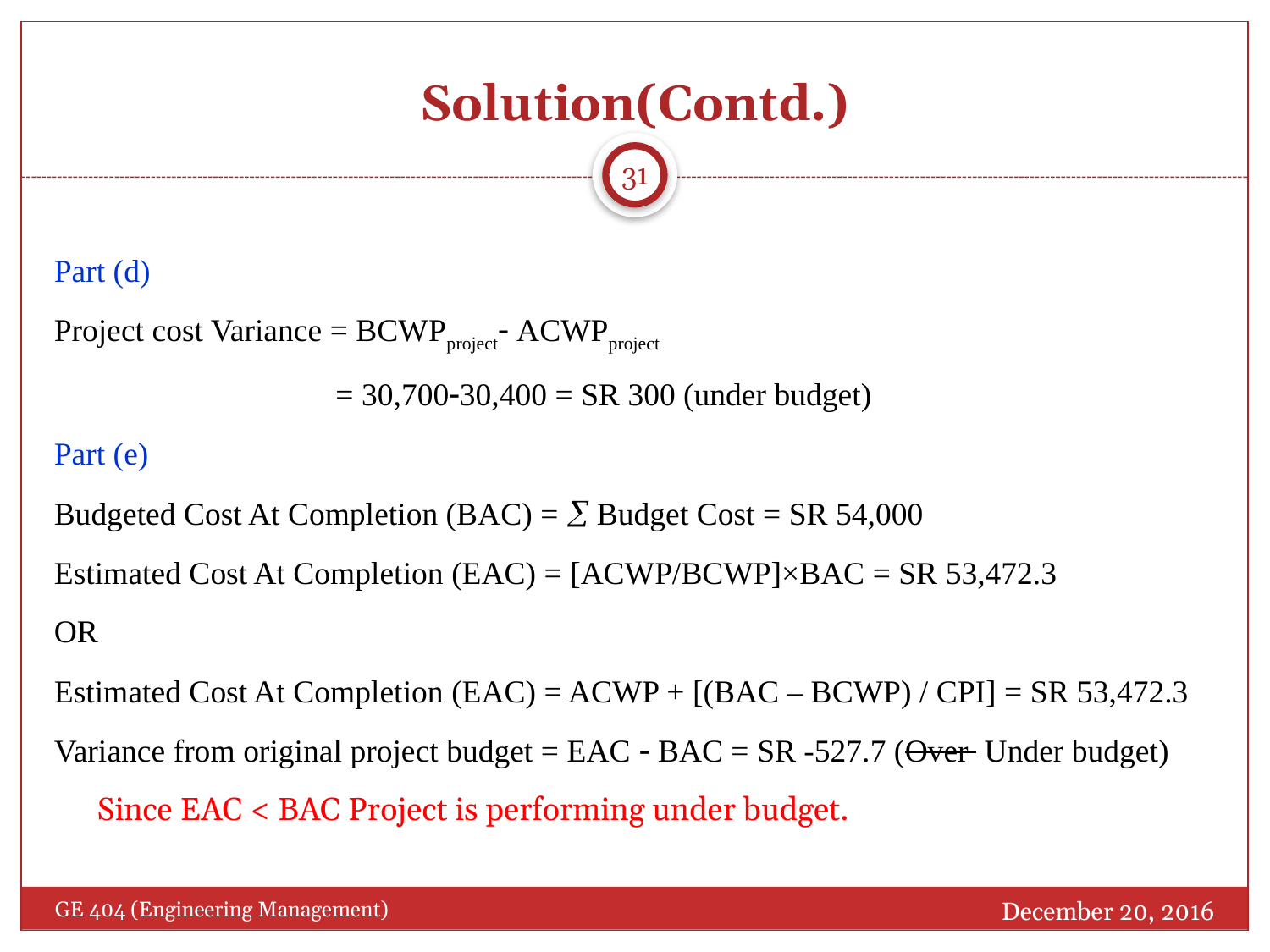

# Solution(Contd.)
31
Part (d)
Project cost Variance = BCWPproject− ACWPproject
                                   = 30,700−30,400 = SR 300 (under budget)
Part (e)
Budgeted Cost At Completion (BAC) = ∑ Budget Cost = SR 54,000
Estimated Cost At Completion (EAC) = [ACWP/BCWP]×BAC = SR 53,472.3
OR
Estimated Cost At Completion (EAC) = ACWP + [(BAC – BCWP) / CPI] = SR 53,472.3
Variance from original project budget = EAC − BAC = SR -527.7 (Over  Under budget)
Since EAC < BAC Project is performing under budget.
December 20, 2016
GE 404 (Engineering Management)